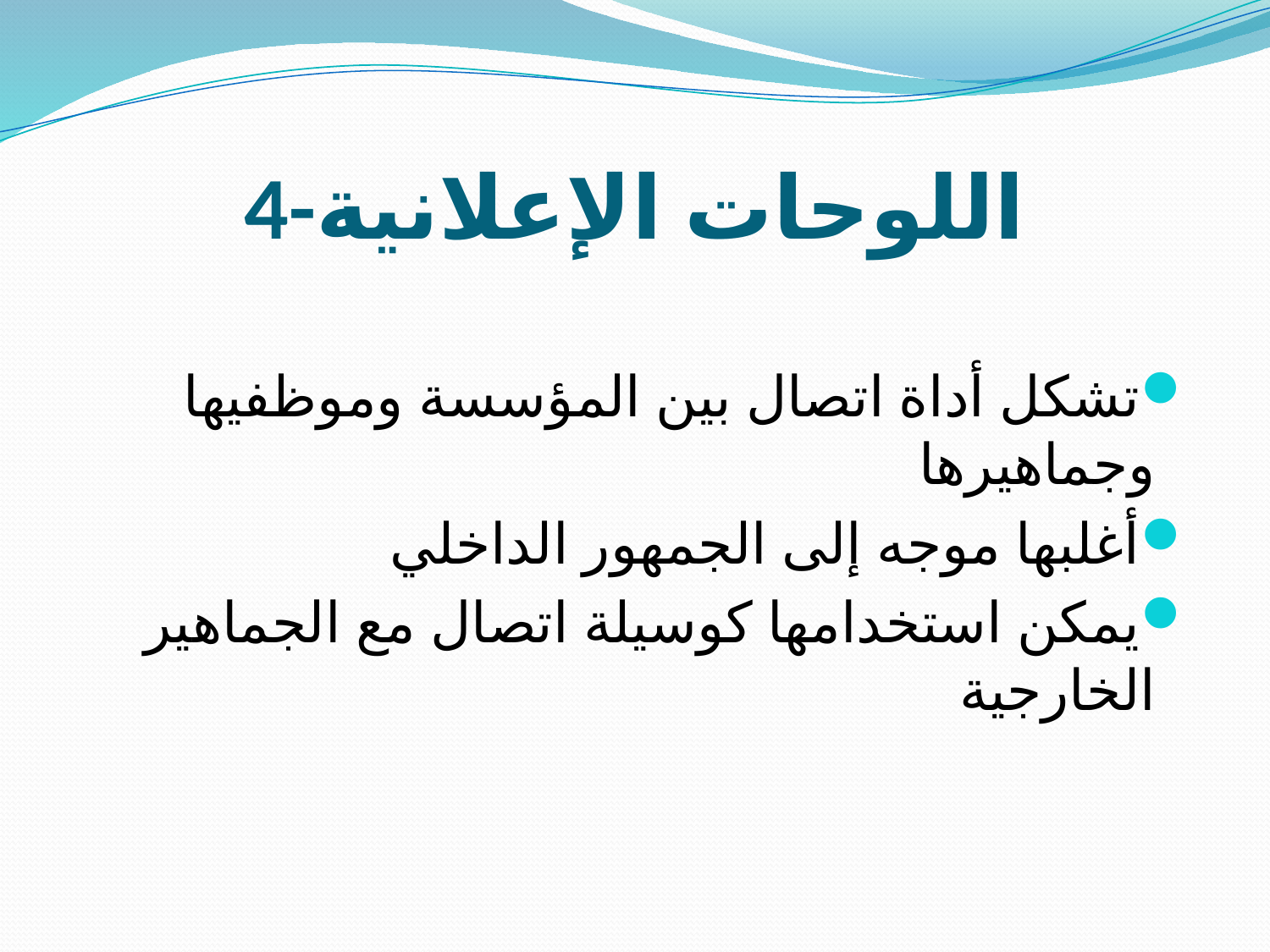

# 4-اللوحات الإعلانية
تشكل أداة اتصال بين المؤسسة وموظفيها وجماهيرها
أغلبها موجه إلى الجمهور الداخلي
يمكن استخدامها كوسيلة اتصال مع الجماهير الخارجية